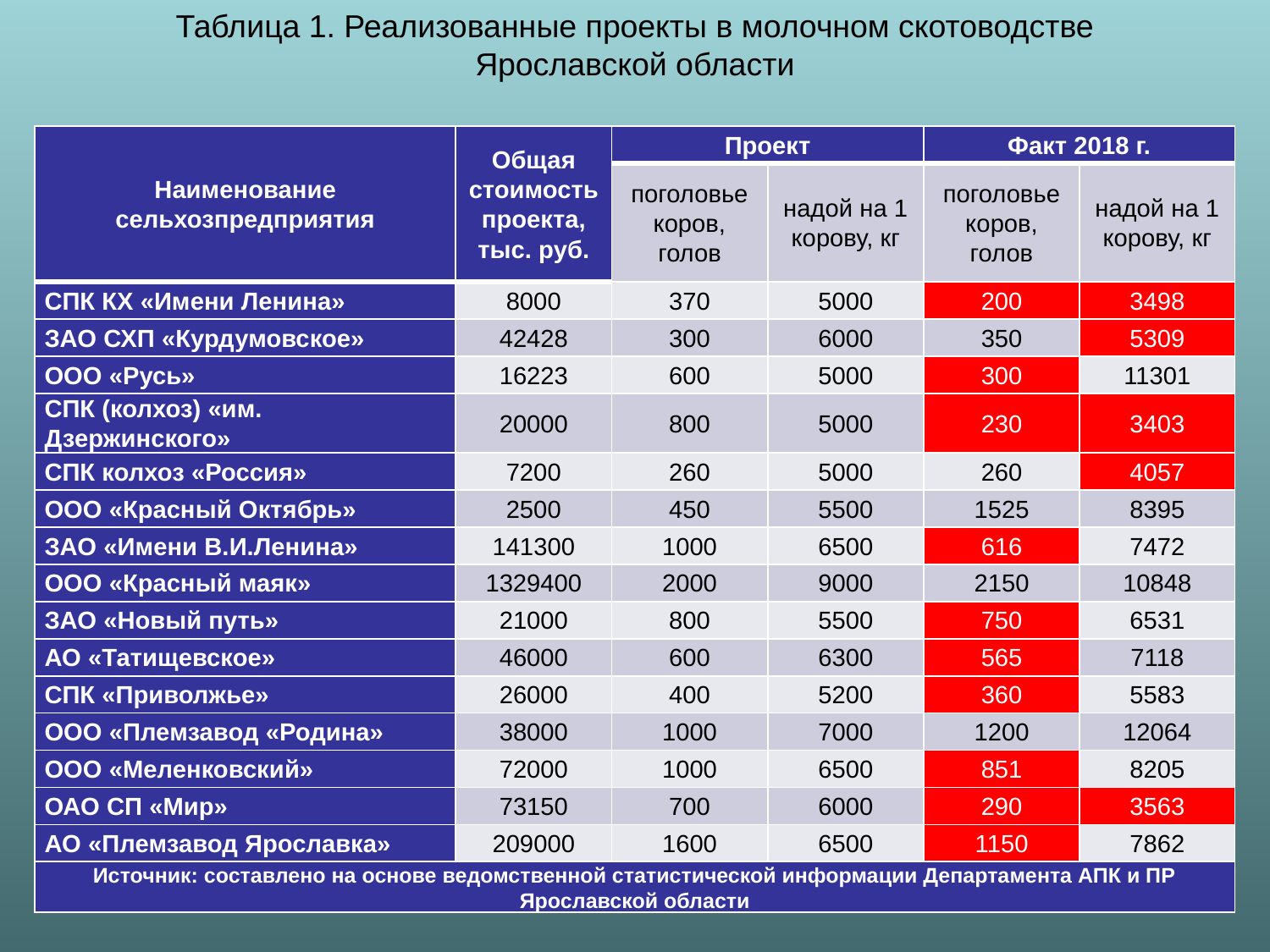

Таблица 1. Реализованные проекты в молочном скотоводстве
Ярославской области
| Наименование сельхозпредприятия | Общая стоимость проекта, тыс. руб. | Проект |  | Факт 2018 г. |  |
| --- | --- | --- | --- | --- | --- |
|  |  | поголовье коров, голов | надой на 1 корову, кг | поголовье коров, голов | надой на 1 корову, кг |
| СПК КХ «Имени Ленина» | 8000 | 370 | 5000 | 200 | 3498 |
| ЗАО СХП «Курдумовское» | 42428 | 300 | 6000 | 350 | 5309 |
| ООО «Русь» | 16223 | 600 | 5000 | 300 | 11301 |
| СПК (колхоз) «им. Дзержинского» | 20000 | 800 | 5000 | 230 | 3403 |
| СПК колхоз «Россия» | 7200 | 260 | 5000 | 260 | 4057 |
| ООО «Красный Октябрь» | 2500 | 450 | 5500 | 1525 | 8395 |
| ЗАО «Имени В.И.Ленина» | 141300 | 1000 | 6500 | 616 | 7472 |
| ООО «Красный маяк» | 1329400 | 2000 | 9000 | 2150 | 10848 |
| ЗАО «Новый путь» | 21000 | 800 | 5500 | 750 | 6531 |
| АО «Татищевское» | 46000 | 600 | 6300 | 565 | 7118 |
| СПК «Приволжье» | 26000 | 400 | 5200 | 360 | 5583 |
| ООО «Племзавод «Родина» | 38000 | 1000 | 7000 | 1200 | 12064 |
| ООО «Меленковский» | 72000 | 1000 | 6500 | 851 | 8205 |
| ОАО СП «Мир» | 73150 | 700 | 6000 | 290 | 3563 |
| АО «Племзавод Ярославка» | 209000 | 1600 | 6500 | 1150 | 7862 |
| Источник: составлено на основе ведомственной статистической информации Департамента АПК и ПР Ярославской области |  |  |  |  |  |